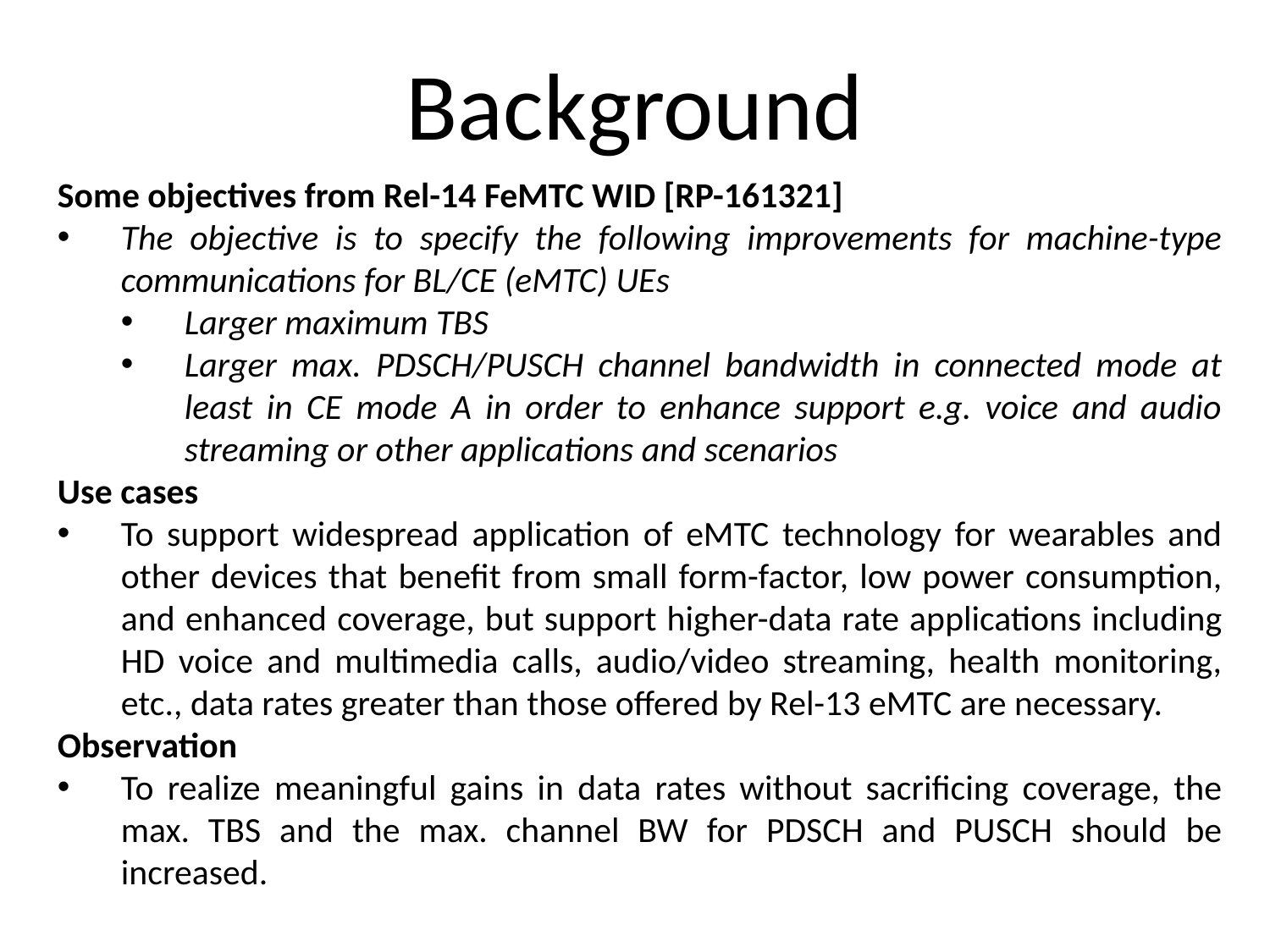

# Background
Some objectives from Rel-14 FeMTC WID [RP-161321]
The objective is to specify the following improvements for machine-type communications for BL/CE (eMTC) UEs
Larger maximum TBS
Larger max. PDSCH/PUSCH channel bandwidth in connected mode at least in CE mode A in order to enhance support e.g. voice and audio streaming or other applications and scenarios
Use cases
To support widespread application of eMTC technology for wearables and other devices that benefit from small form-factor, low power consumption, and enhanced coverage, but support higher-data rate applications including HD voice and multimedia calls, audio/video streaming, health monitoring, etc., data rates greater than those offered by Rel-13 eMTC are necessary.
Observation
To realize meaningful gains in data rates without sacrificing coverage, the max. TBS and the max. channel BW for PDSCH and PUSCH should be increased.